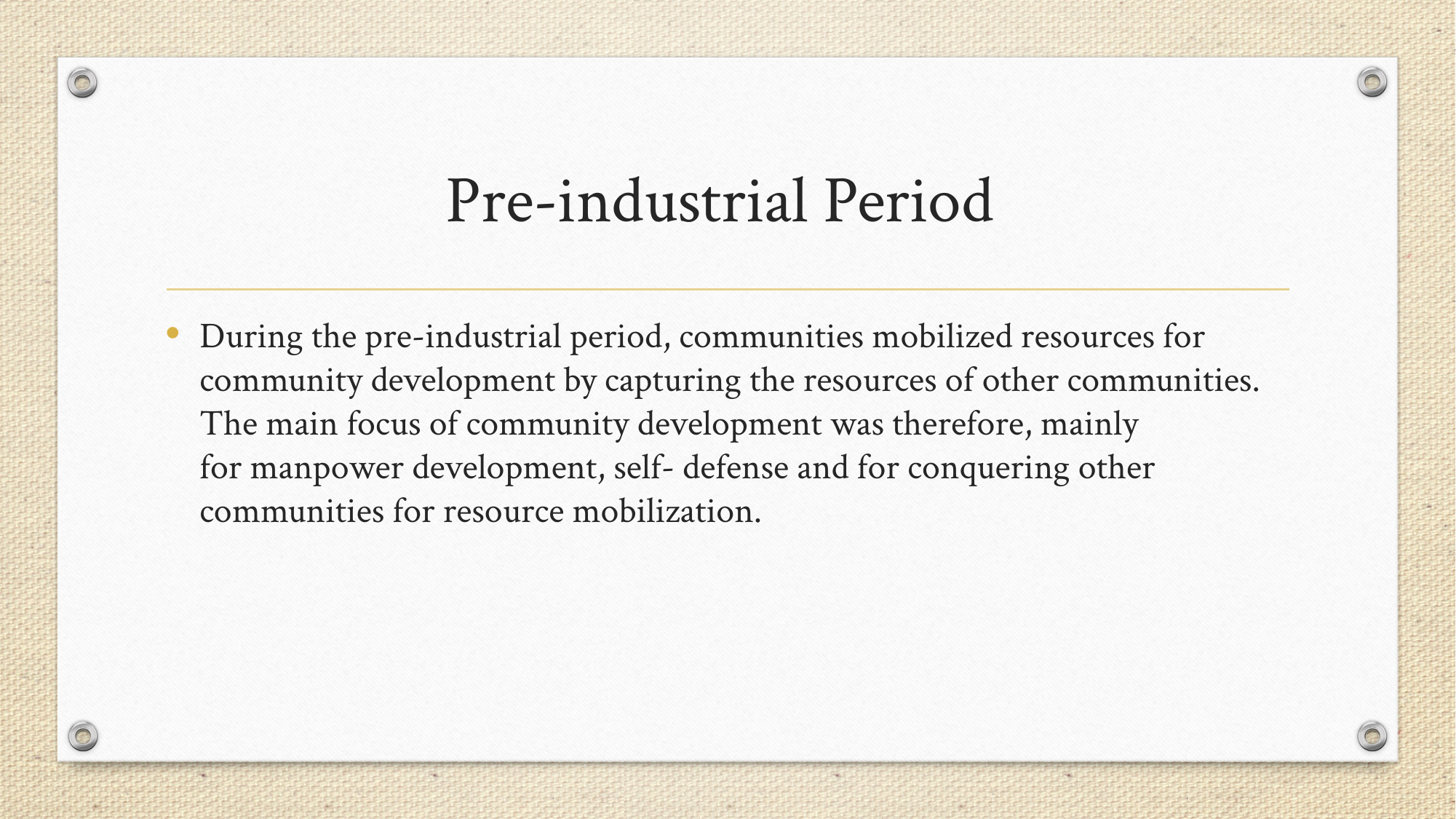

# Pre-industrial Period
During the pre-industrial period, communities mobilized resources for
community development by capturing the resources of other communities.
The main focus of community development was therefore, mainly
for manpower development, self- defense and for conquering other
communities for resource mobilization.